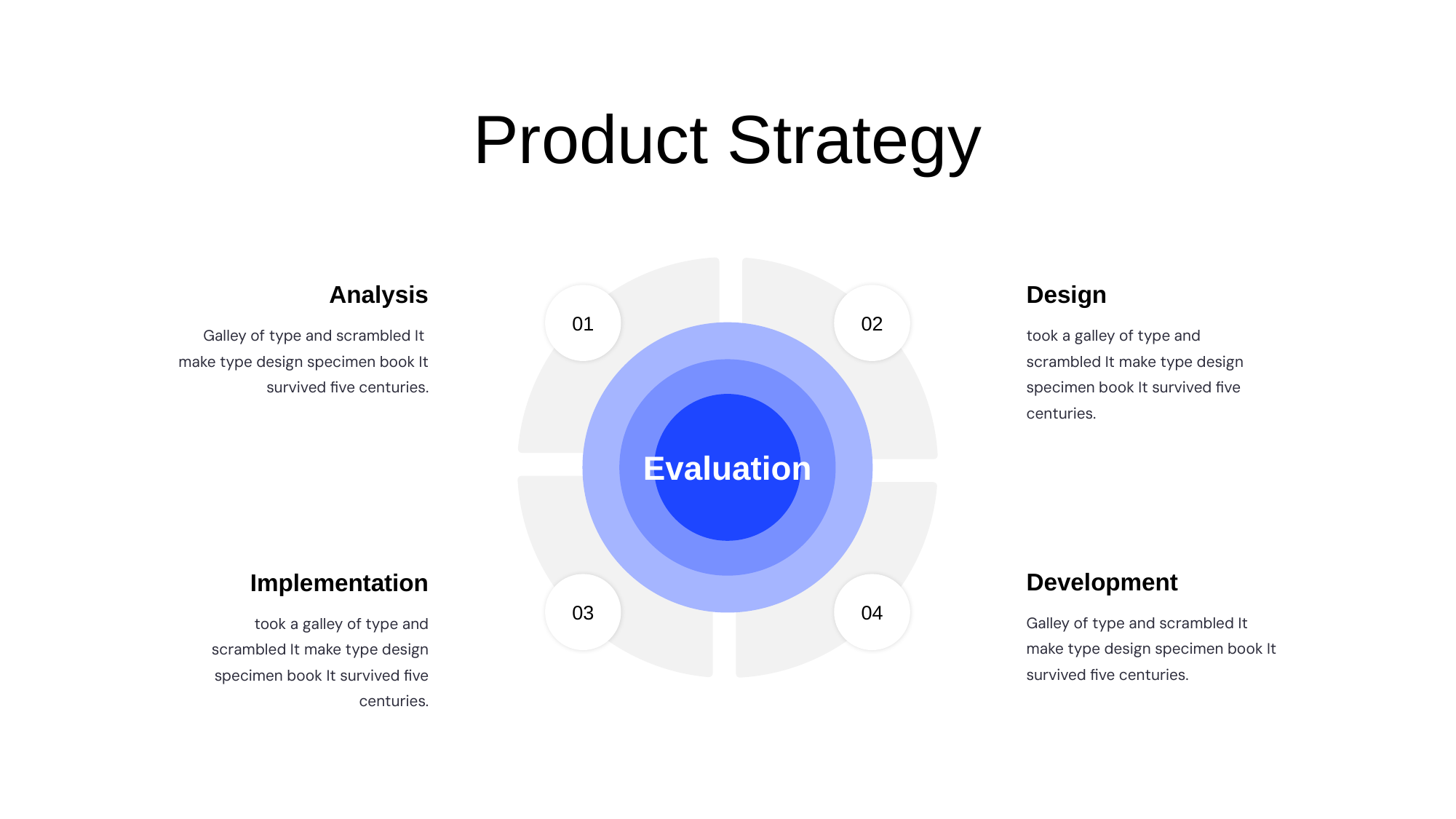

Product Strategy

Analysis
Design
01
02

Galley of type and scrambled It
make type design specimen book It survived five centuries.
took a galley of type and scrambled It make type design specimen book It survived five centuries.

Evaluation

Development
Implementation
03
04
Galley of type and scrambled It
make type design specimen book It survived five centuries.
took a galley of type and scrambled It make type design specimen book It survived five centuries.